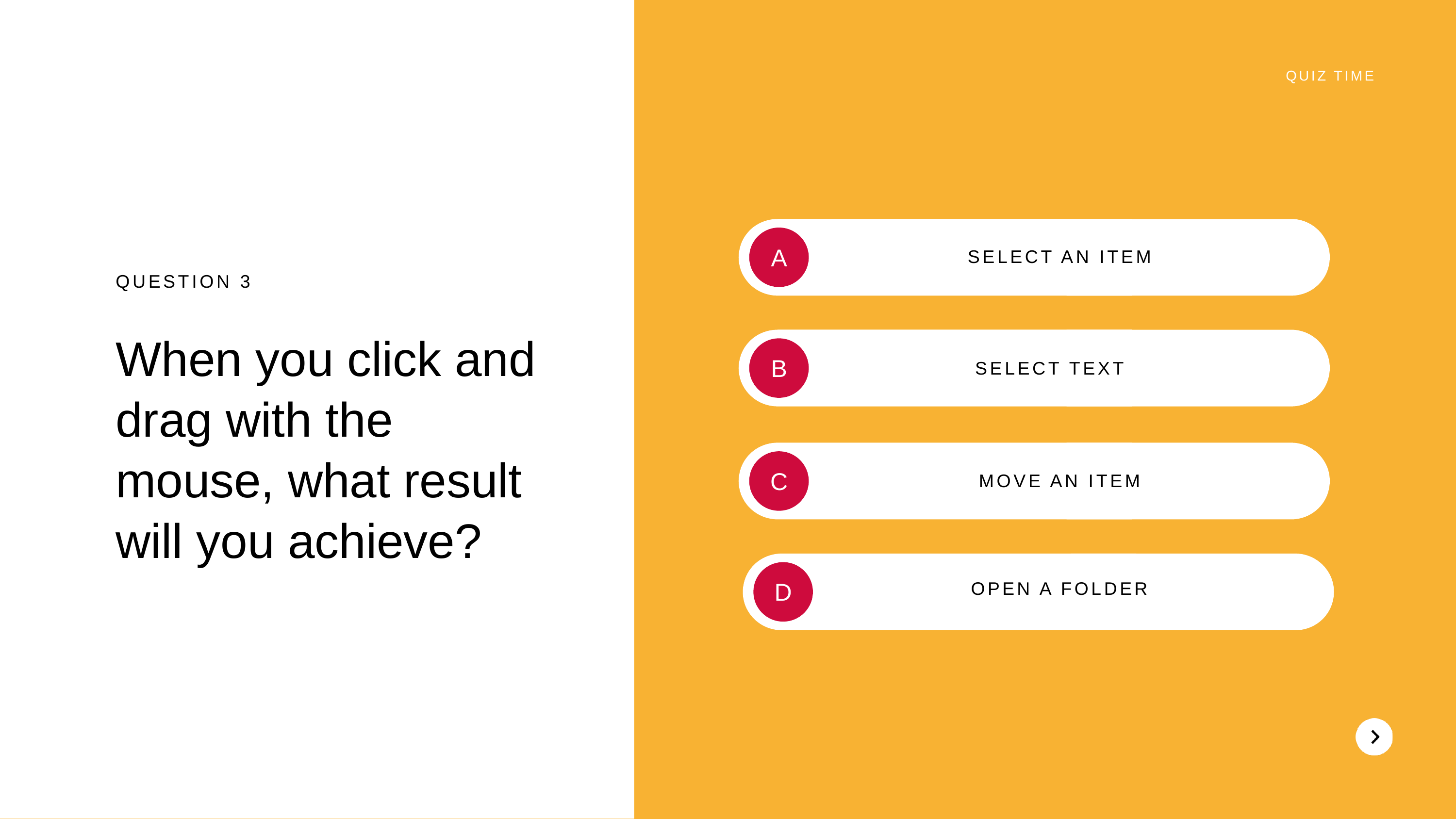

QUIZ TIME

A
SELECT AN ITEM
QUESTION 3
When you click and drag with the mouse, what result will you achieve?

B
SELECT TEXT

C
MOVE AN ITEM

D
OPEN A FOLDER